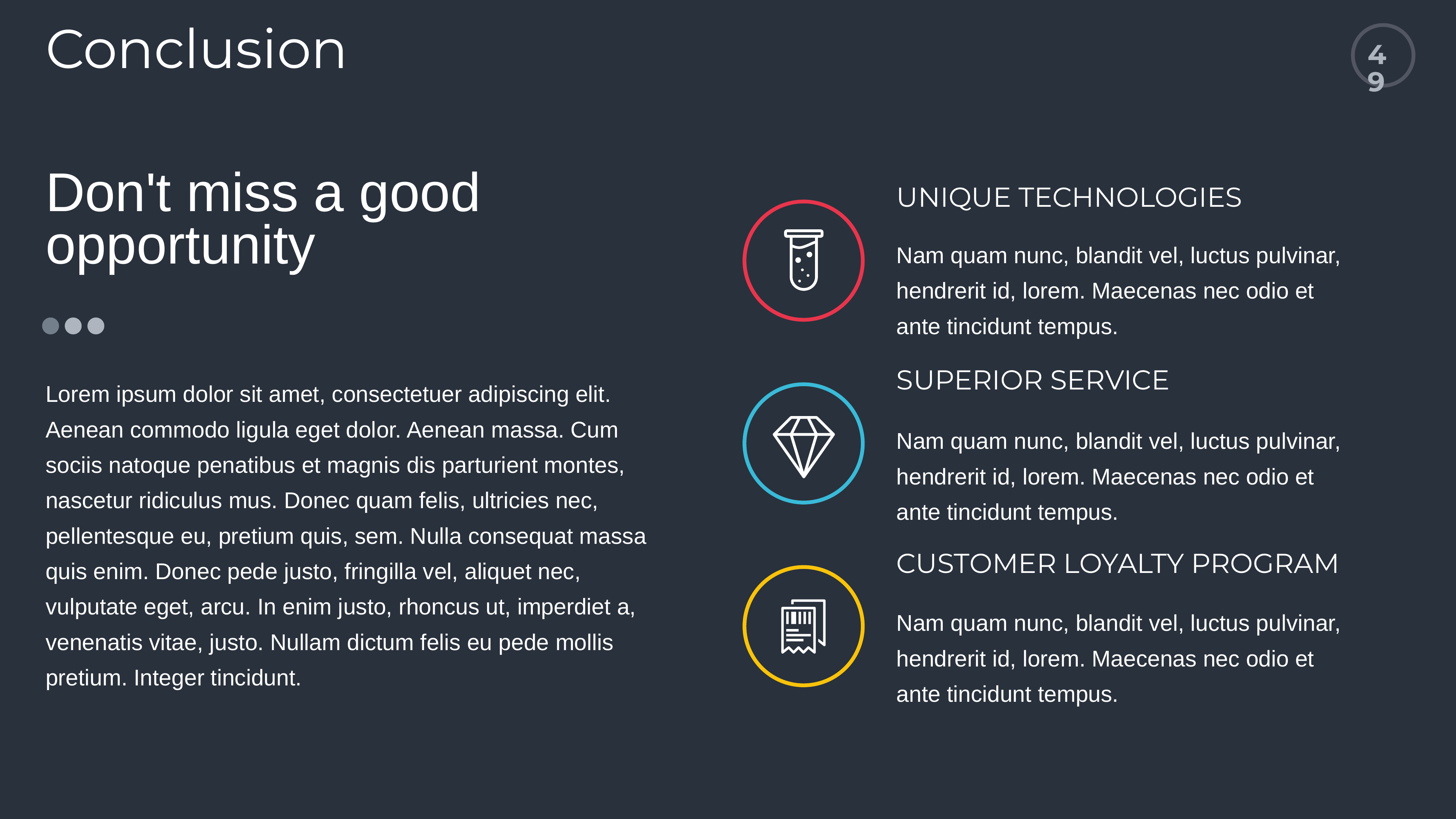

Conclusion
49
Don't miss a good opportunity
unique technologies

Nam quam nunc, blandit vel, luctus pulvinar, hendrerit id, lorem. Maecenas nec odio et ante tincidunt tempus.

superior service
Lorem ipsum dolor sit amet, consectetuer adipiscing elit. Aenean commodo ligula eget dolor. Aenean massa. Cum sociis natoque penatibus et magnis dis parturient montes, nascetur ridiculus mus. Donec quam felis, ultricies nec, pellentesque eu, pretium quis, sem. Nulla consequat massa quis enim. Donec pede justo, fringilla vel, aliquet nec, vulputate eget, arcu. In enim justo, rhoncus ut, imperdiet a, venenatis vitae, justo. Nullam dictum felis eu pede mollis pretium. Integer tincidunt.

Nam quam nunc, blandit vel, luctus pulvinar, hendrerit id, lorem. Maecenas nec odio et ante tincidunt tempus.
customer loyalty program

Nam quam nunc, blandit vel, luctus pulvinar, hendrerit id, lorem. Maecenas nec odio et ante tincidunt tempus.